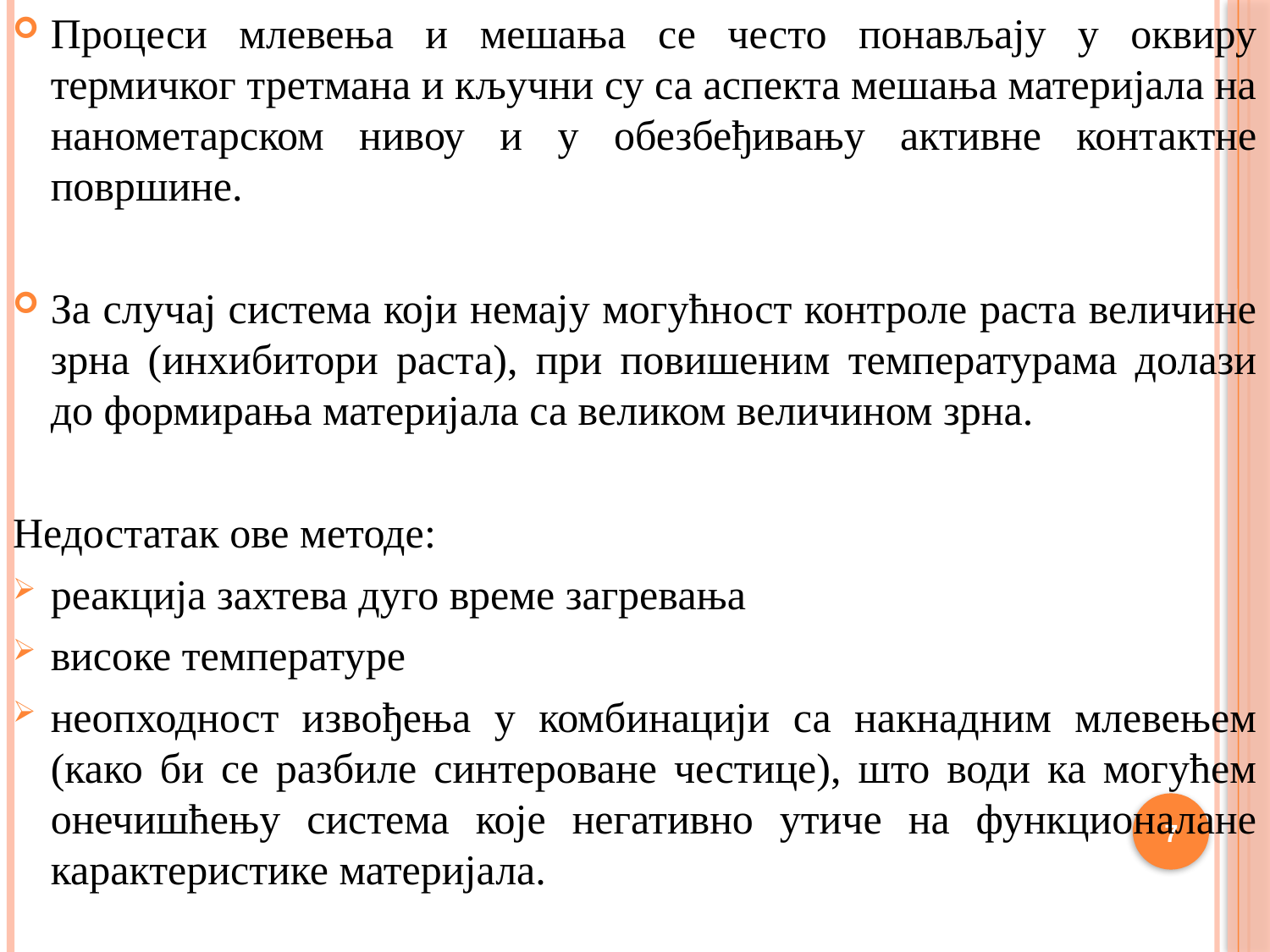

Процеси млевења и мешања се често понављају у оквиру термичког третмана и кључни су са аспекта мешања материјала на нанометарском нивоу и у обезбеђивању активне контактне површине.

За случај система који немају могућност контроле раста величине зрна (инхибитори раста), при повишеним температурама долази до формирања материјала са великом величином зрна.

Недостатак ове методе:
реакција захтева дуго време загревања
високе температуре
неопходност извођења у комбинацији са накнадним млевењем (како би се разбиле синтероване честице), што води ка могућем онечишћењу система које негативно утиче на функционалане карактеристике материјала.
7